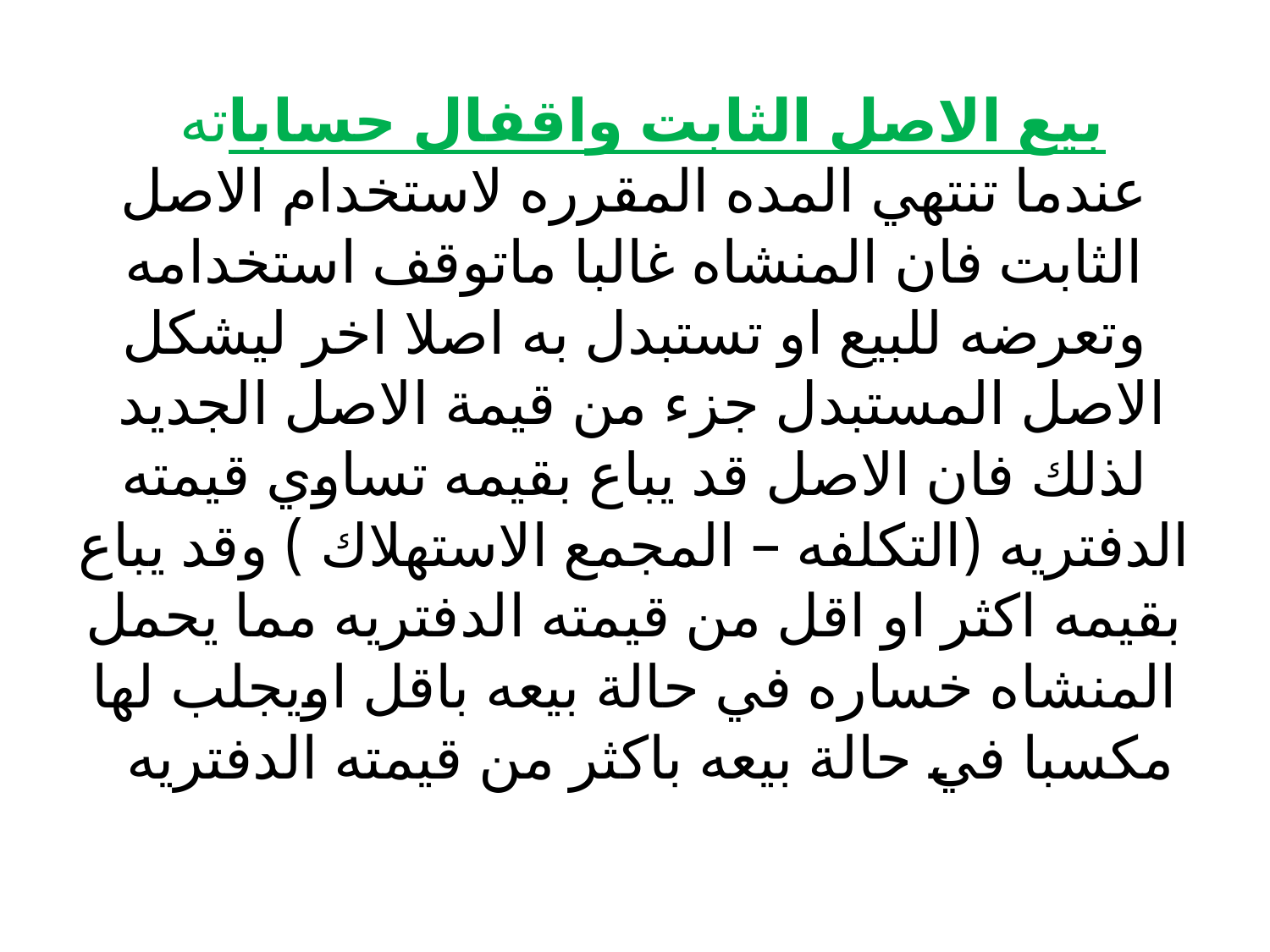

# بيع الاصل الثابت واقفال حساباته عندما تنتهي المده المقرره لاستخدام الاصل الثابت فان المنشاه غالبا ماتوقف استخدامه وتعرضه للبيع او تستبدل به اصلا اخر ليشكل الاصل المستبدل جزء من قيمة الاصل الجديد لذلك فان الاصل قد يباع بقيمه تساوي قيمته الدفتريه (التكلفه – المجمع الاستهلاك ) وقد يباع بقيمه اكثر او اقل من قيمته الدفتريه مما يحمل المنشاه خساره في حالة بيعه باقل اويجلب لها مكسبا في حالة بيعه باكثر من قيمته الدفتريه